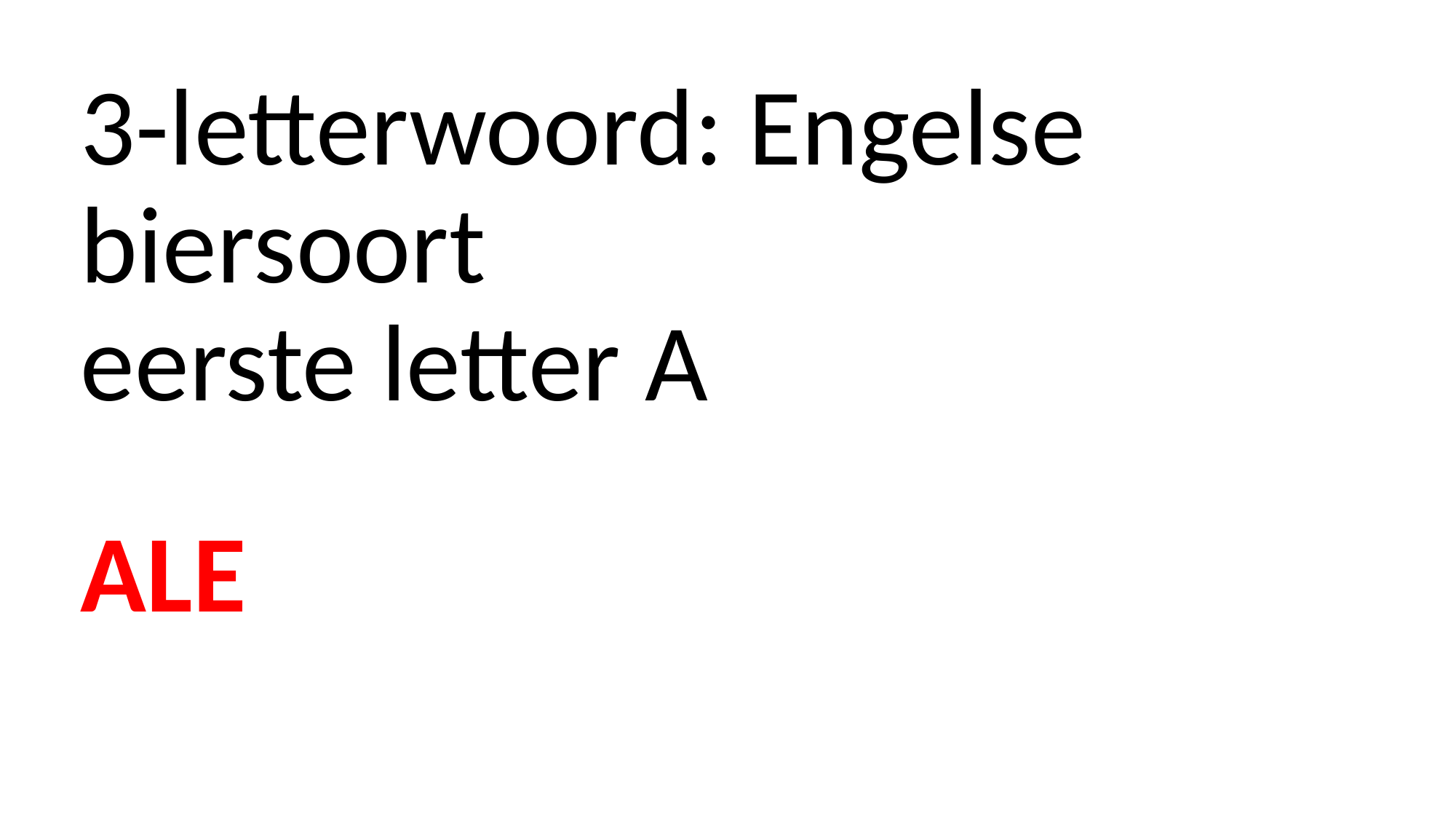

# 3-letterwoord: Engelse biersoort eerste letter A
ALE